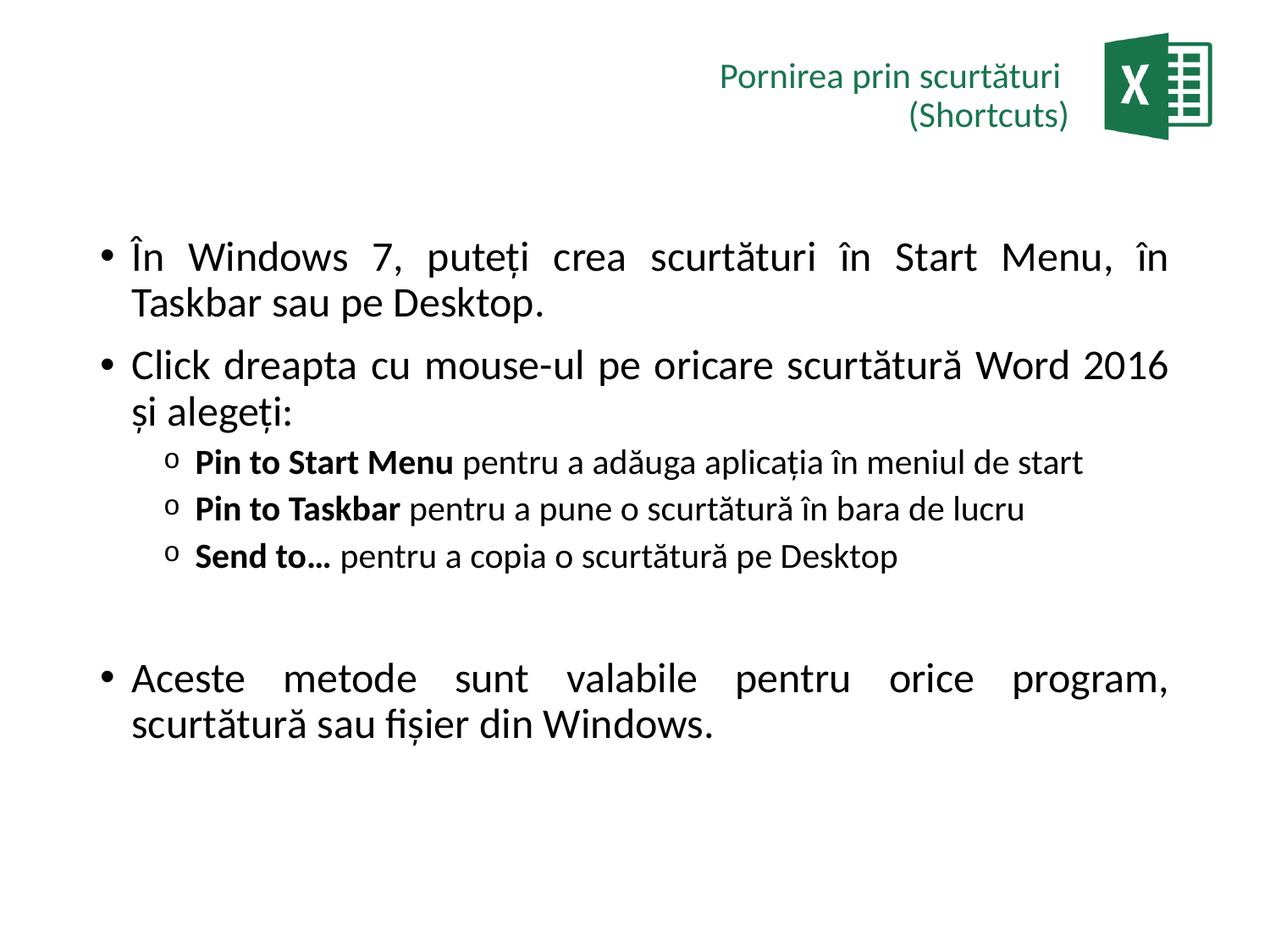

# Pornirea prin scurtături (Shortcuts)
În Windows 7, puteţi crea scurtături în Start Menu, în Taskbar sau pe Desktop.
Click dreapta cu mouse-ul pe oricare scurtătură Word 2016 şi alegeţi:
Pin to Start Menu pentru a adăuga aplicaţia în meniul de start
Pin to Taskbar pentru a pune o scurtătură în bara de lucru
Send to… pentru a copia o scurtătură pe Desktop

Aceste metode sunt valabile pentru orice program, scurtătură sau fişier din Windows.